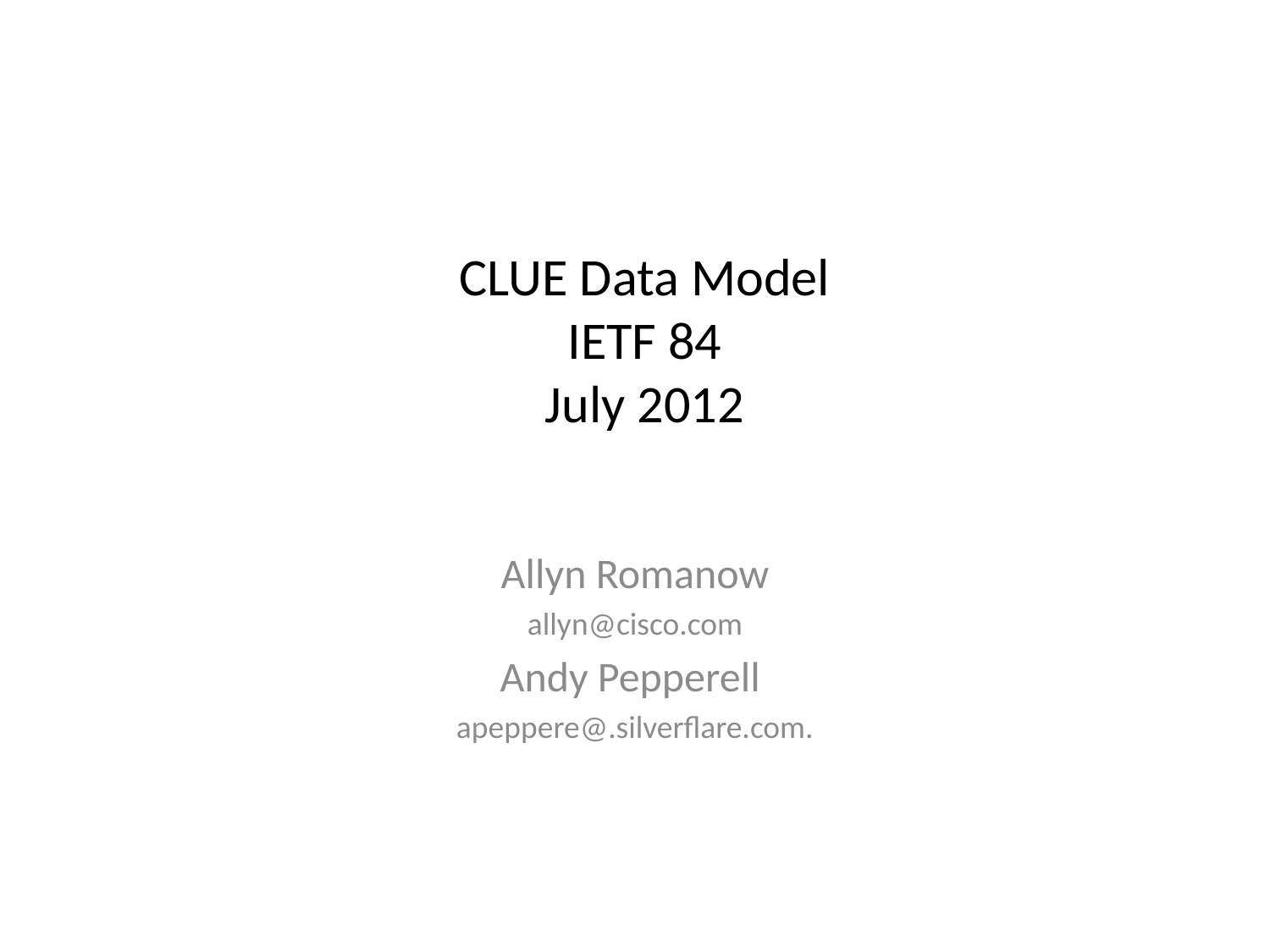

# CLUE Data Model IETF 84 July 2012
Allyn Romanow
allyn@cisco.com
Andy Pepperell
apeppere@.silverflare.com.